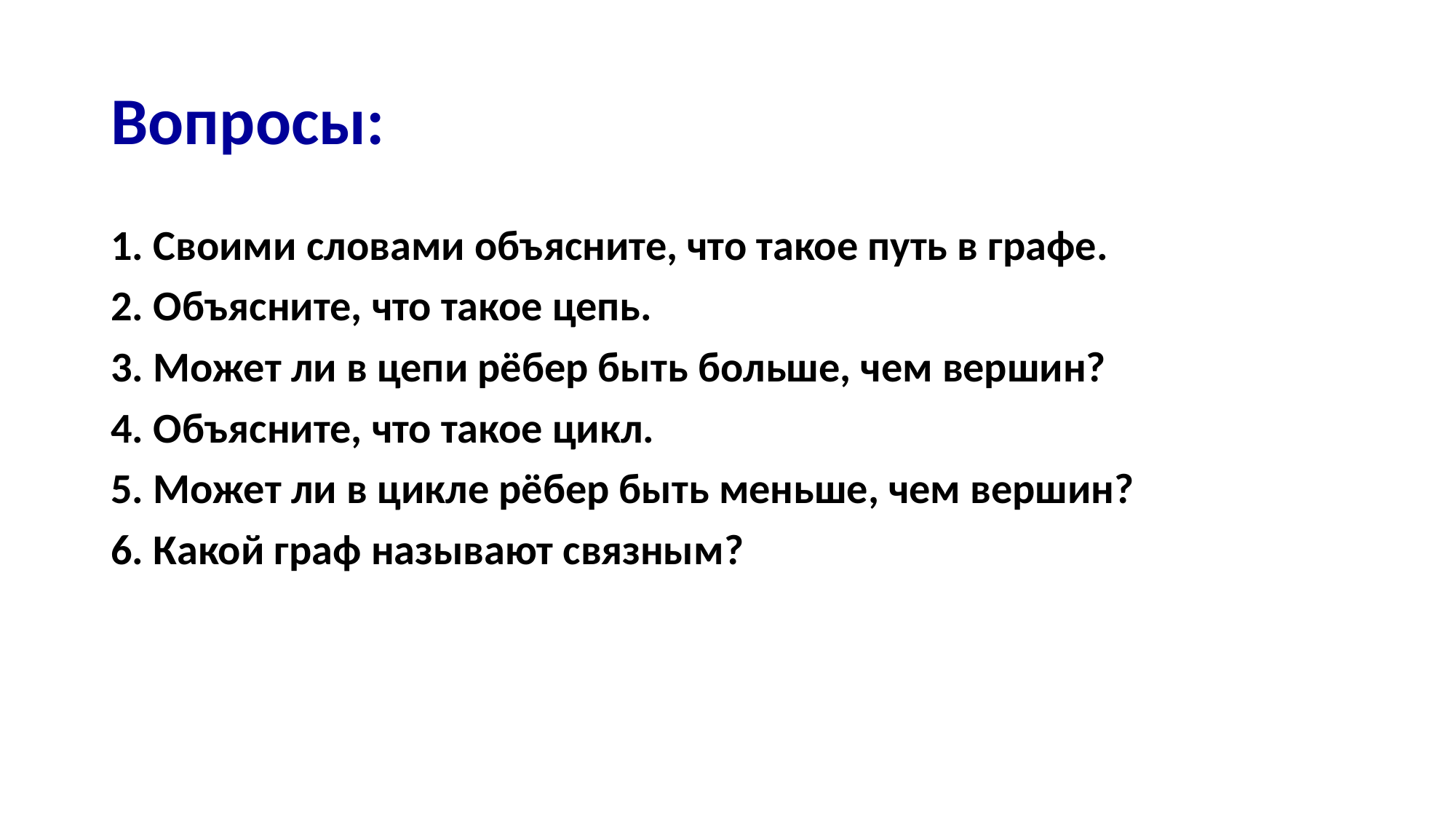

# Вопросы:
1. Своими словами объясните, что такое путь в графе.
2. Объясните, что такое цепь.
3. Может ли в цепи рёбер быть больше, чем вершин?
4. Объясните, что такое цикл.
5. Может ли в цикле рёбер быть меньше, чем вершин?
6. Какой граф называют связным?